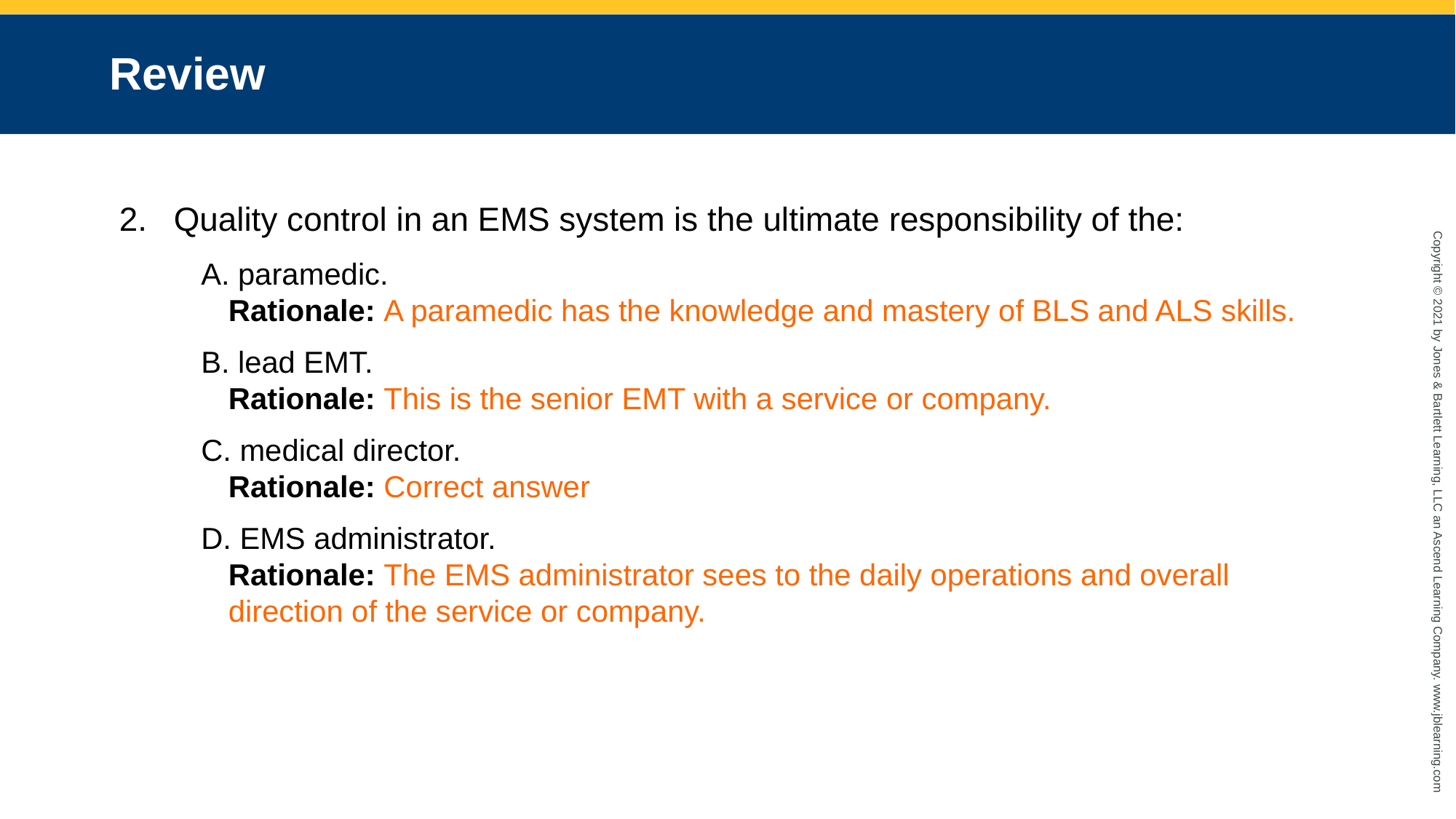

# Review
Quality control in an EMS system is the ultimate responsibility of the:
 paramedic.
	Rationale: A paramedic has the knowledge and mastery of BLS and ALS skills.
 lead EMT.
	Rationale: This is the senior EMT with a service or company.
 medical director.
	Rationale: Correct answer
 EMS administrator.
	Rationale: The EMS administrator sees to the daily operations and overall direction of the service or company.